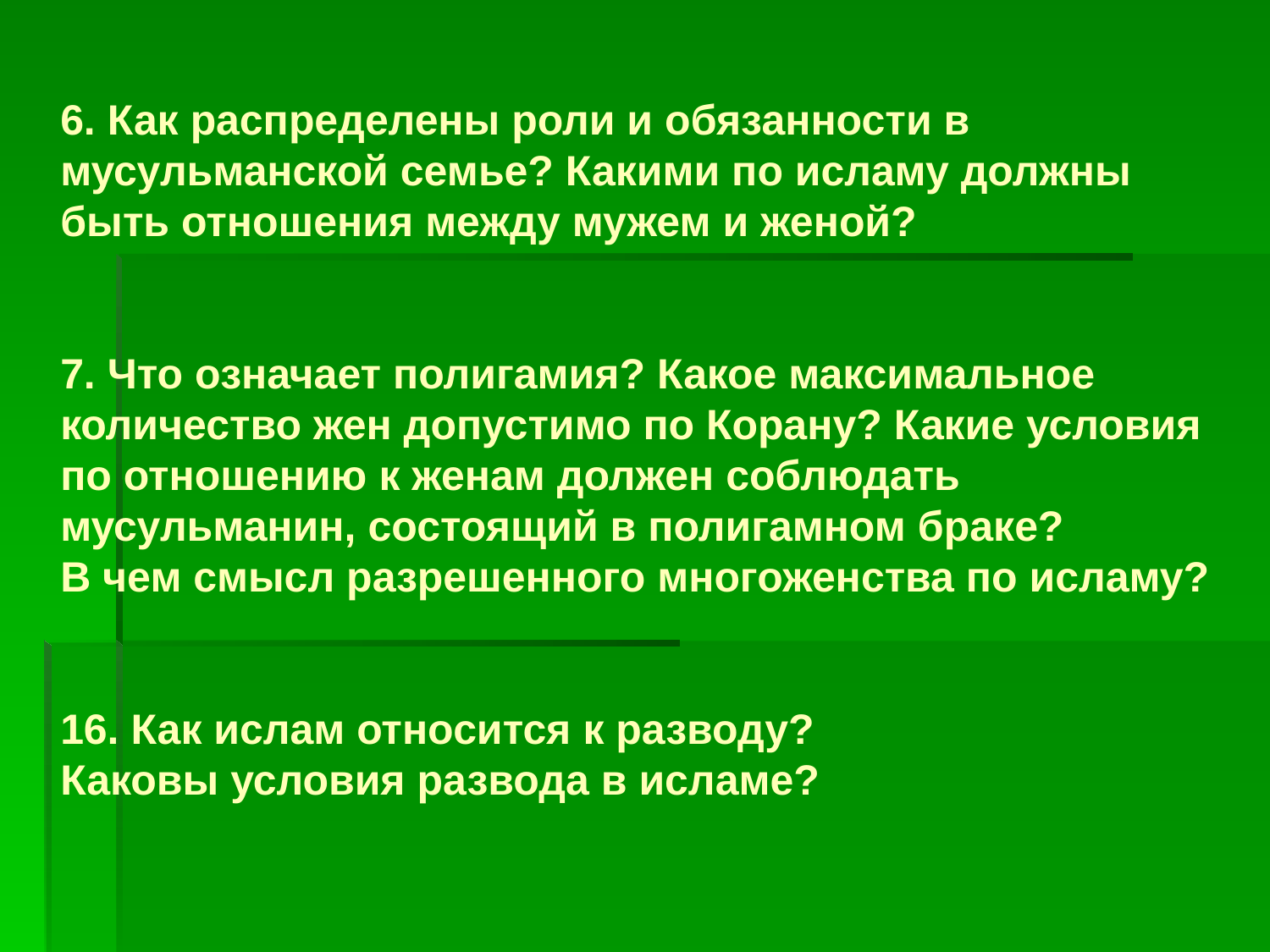

6. Как распределены роли и обязанности в
мусульманской семье? Какими по исламу должны
быть отношения между мужем и женой?

7. Что означает полигамия? Какое максимальное
количество жен допустимо по Корану? Какие условия
по отношению к женам должен соблюдать
мусульманин, состоящий в полигамном браке?
В чем смысл разрешенного многоженства по исламу?

16. Как ислам относится к разводу?
Каковы условия развода в исламе?